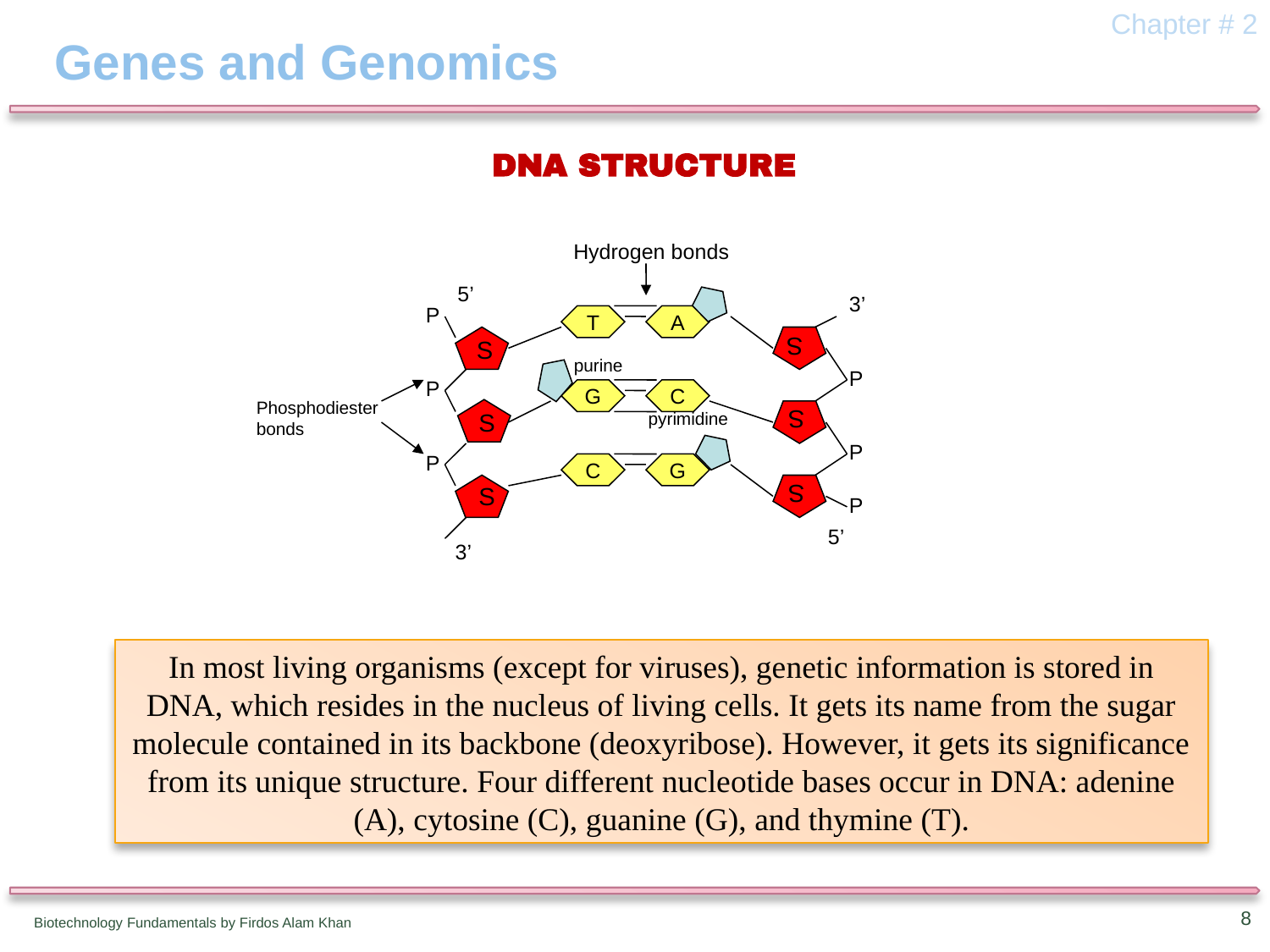

Chapter # 2
# Genes and Genomics

DNA Structure
Hydrogen bonds

5’
3’

P
T

A

S

S
purine

P

P

G

C

Phosphodiester
bonds

S
S

pyrimidine

P

P

C

G

S

S

P

5’
3’
In most living organisms (except for viruses), genetic information is stored in DNA, which resides in the nucleus of living cells. It gets its name from the sugar molecule contained in its backbone (deoxyribose). However, it gets its significance from its unique structure. Four different nucleotide bases occur in DNA: adenine (A), cytosine (C), guanine (G), and thymine (T).
Title in here

8
Biotechnology Fundamentals by Firdos Alam Khan